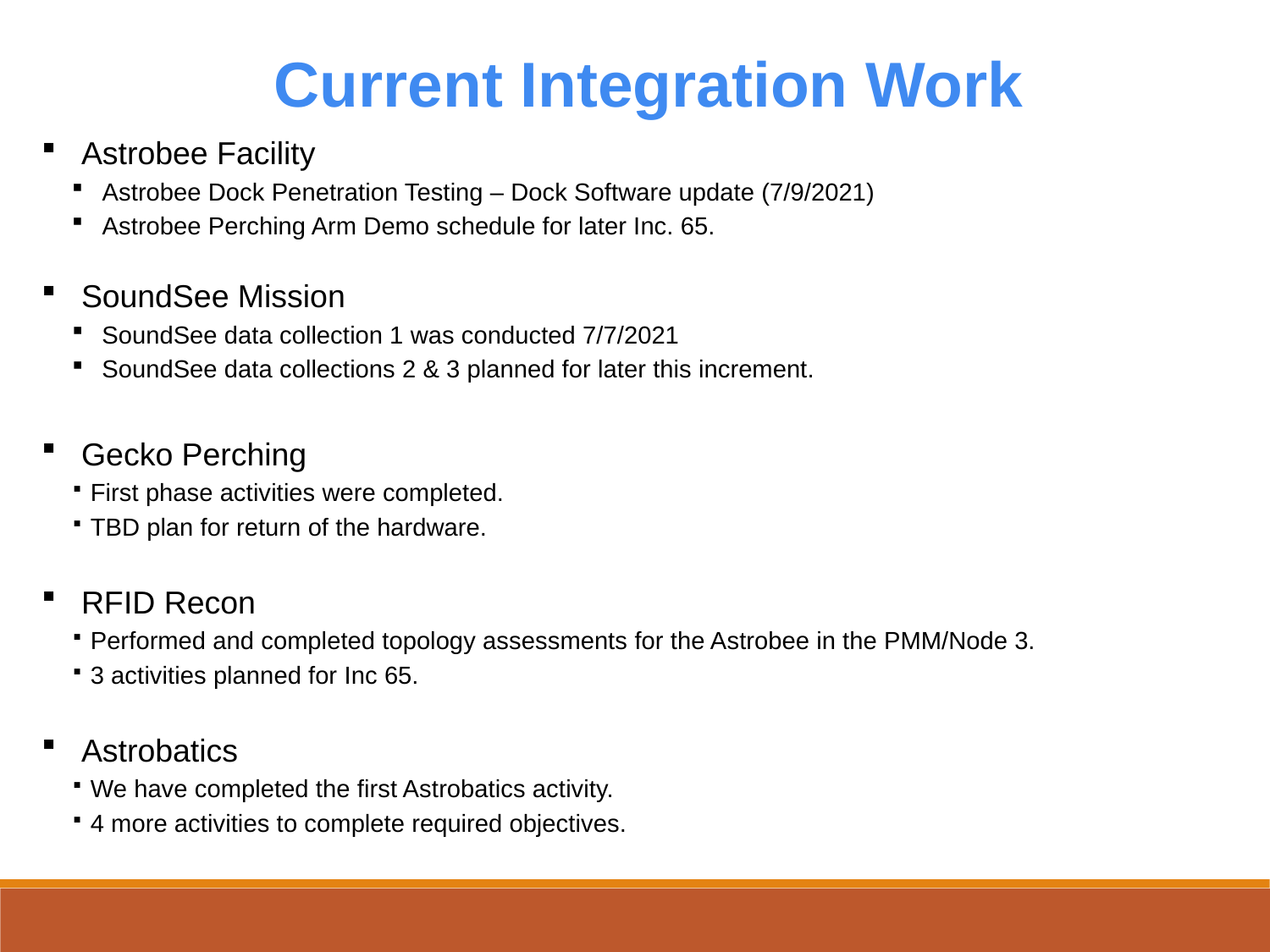

Current Integration Work
Astrobee Facility
Astrobee Dock Penetration Testing – Dock Software update (7/9/2021)
Astrobee Perching Arm Demo schedule for later Inc. 65.

SoundSee Mission
SoundSee data collection 1 was conducted 7/7/2021
SoundSee data collections 2 & 3 planned for later this increment.

Gecko Perching
First phase activities were completed.
TBD plan for return of the hardware.

RFID Recon
Performed and completed topology assessments for the Astrobee in the PMM/Node 3.
3 activities planned for Inc 65.

Astrobatics
We have completed the first Astrobatics activity.
4 more activities to complete required objectives.